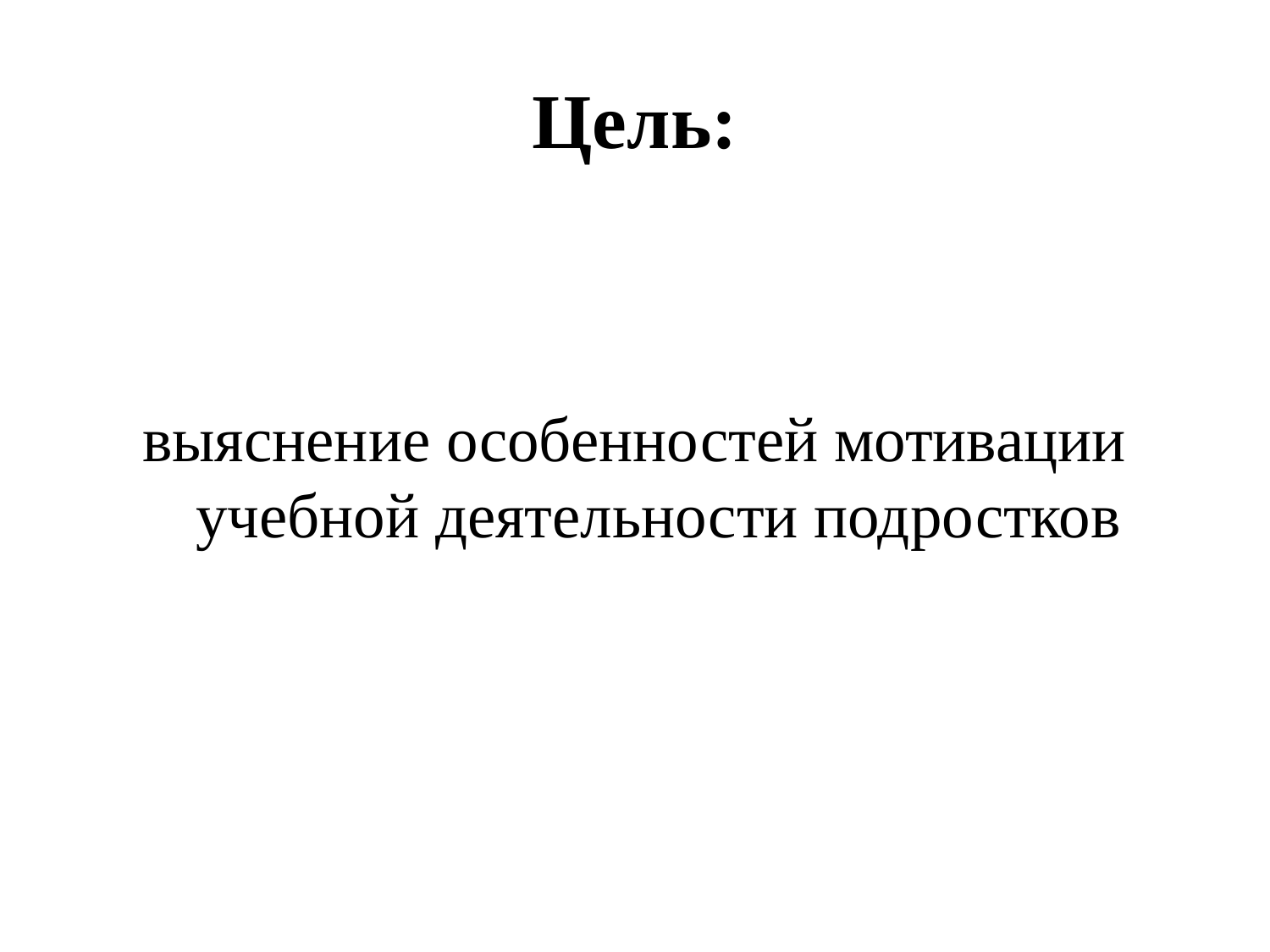

# Цель:

выяснение особенностей мотивации учебной деятельности подростков